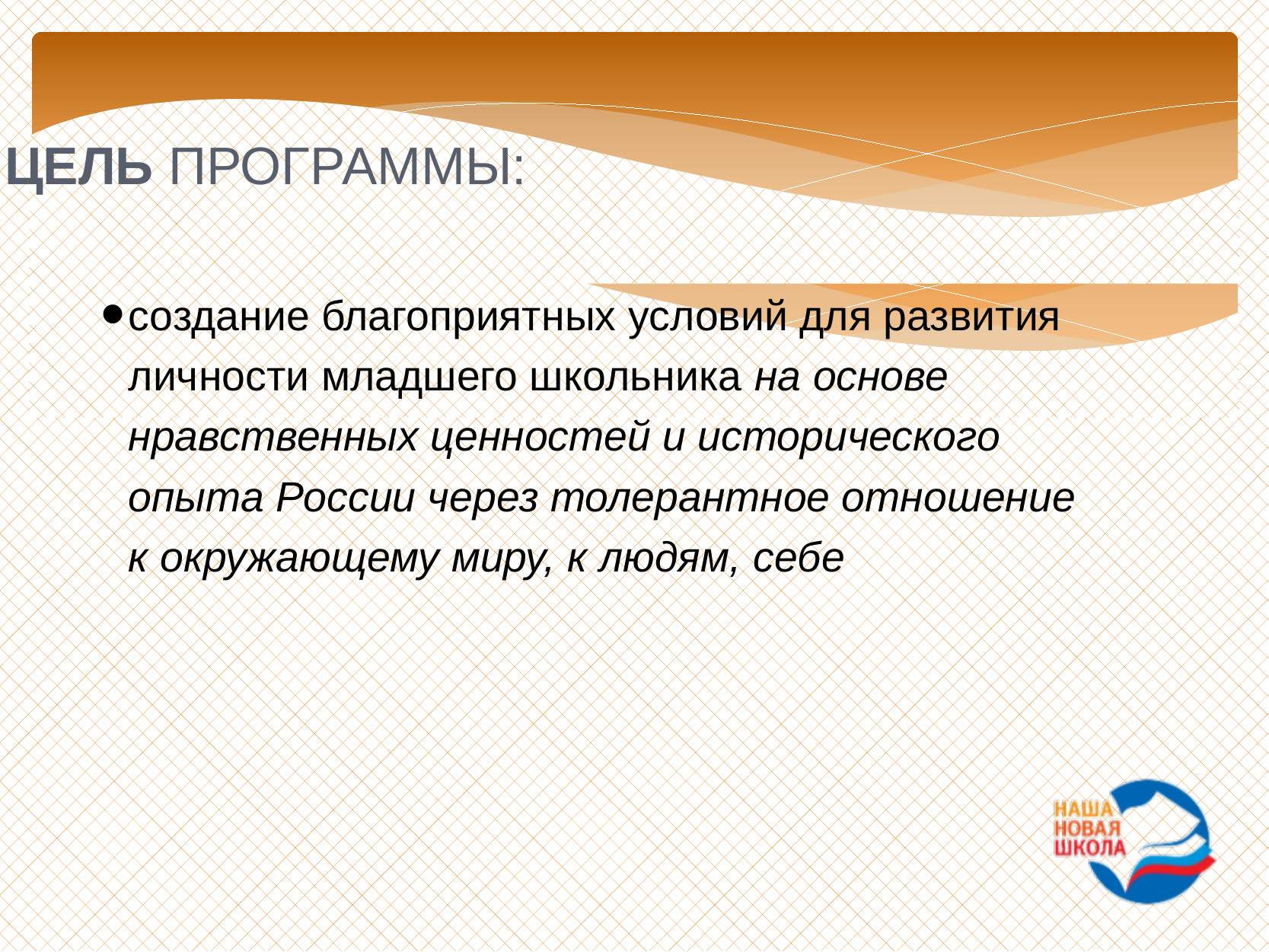

ЦЕЛЬ ПРОГРАММЫ:
создание благоприятных условий для развития личности младшего школьника на основе нравственных ценностей и исторического опыта России через толерантное отношение к окружающему миру, к людям, себе